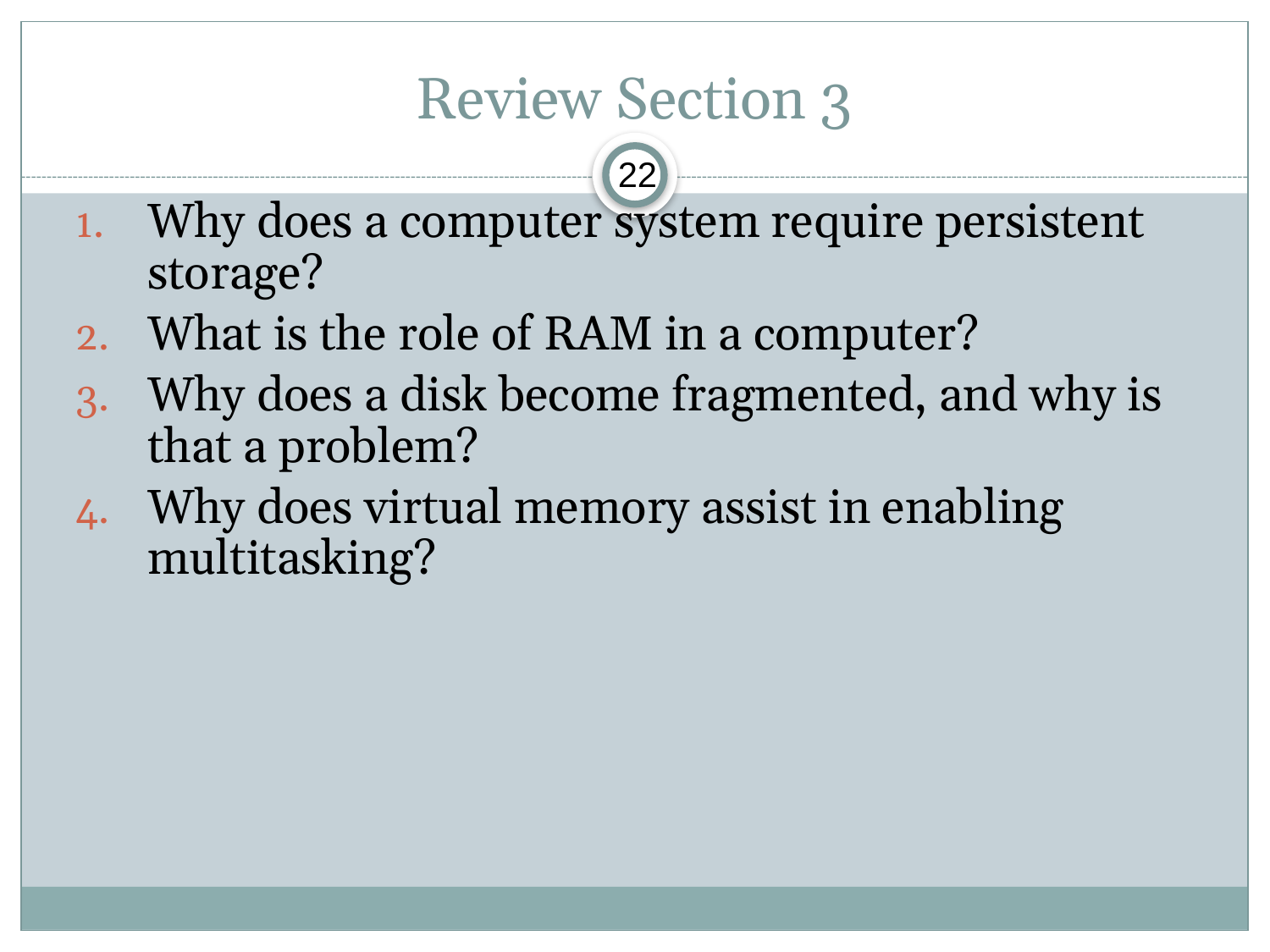

# Review Section 3
22
Why does a computer system require persistent storage?
What is the role of RAM in a computer?
Why does a disk become fragmented, and why is that a problem?
Why does virtual memory assist in enabling multitasking?